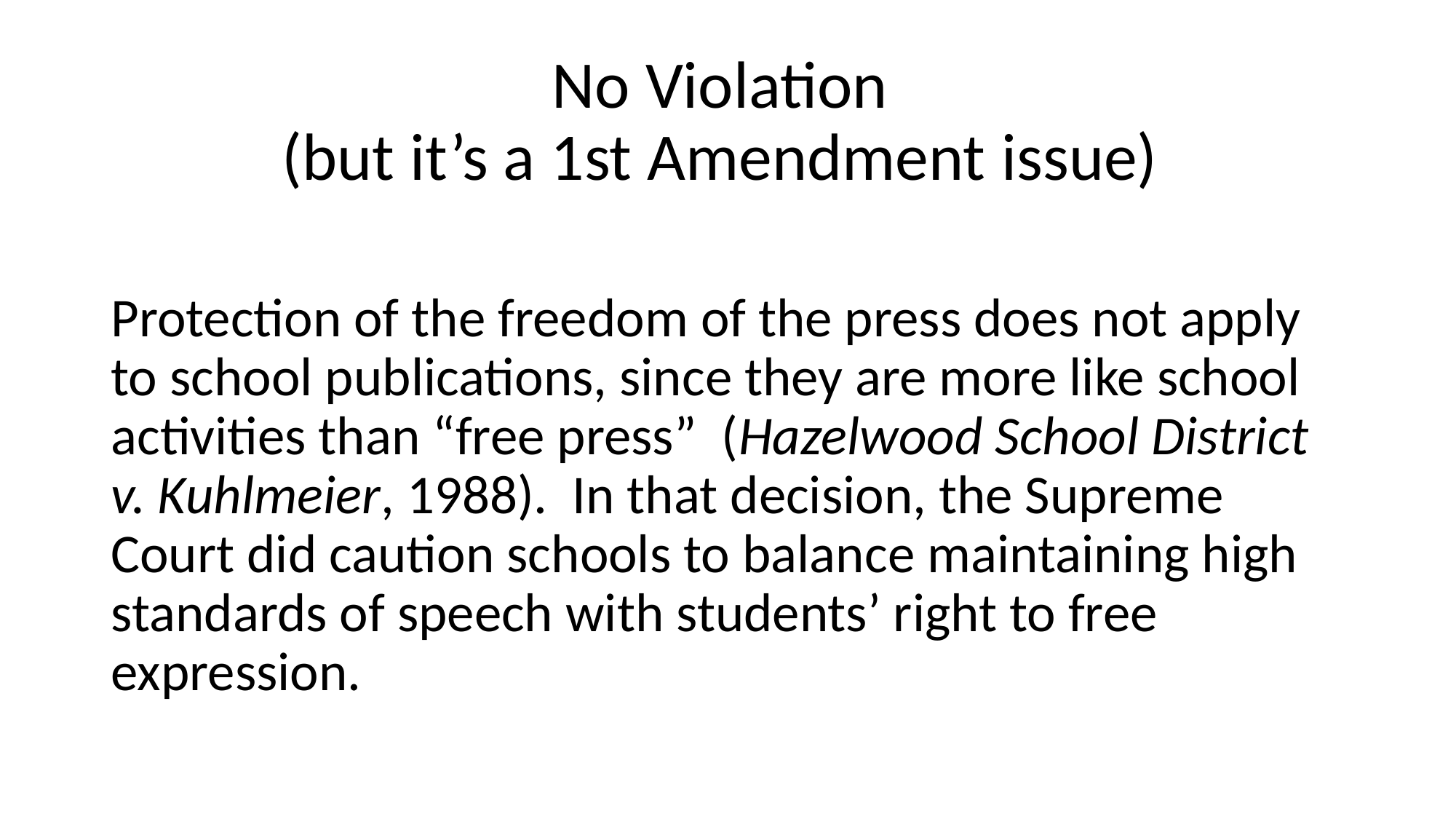

# No Violation (but it’s a 1st Amendment issue)

Protection of the freedom of the press does not apply to school publications, since they are more like school activities than “free press”  (Hazelwood School District v. Kuhlmeier, 1988).  In that decision, the Supreme Court did caution schools to balance maintaining high standards of speech with students’ right to free expression.